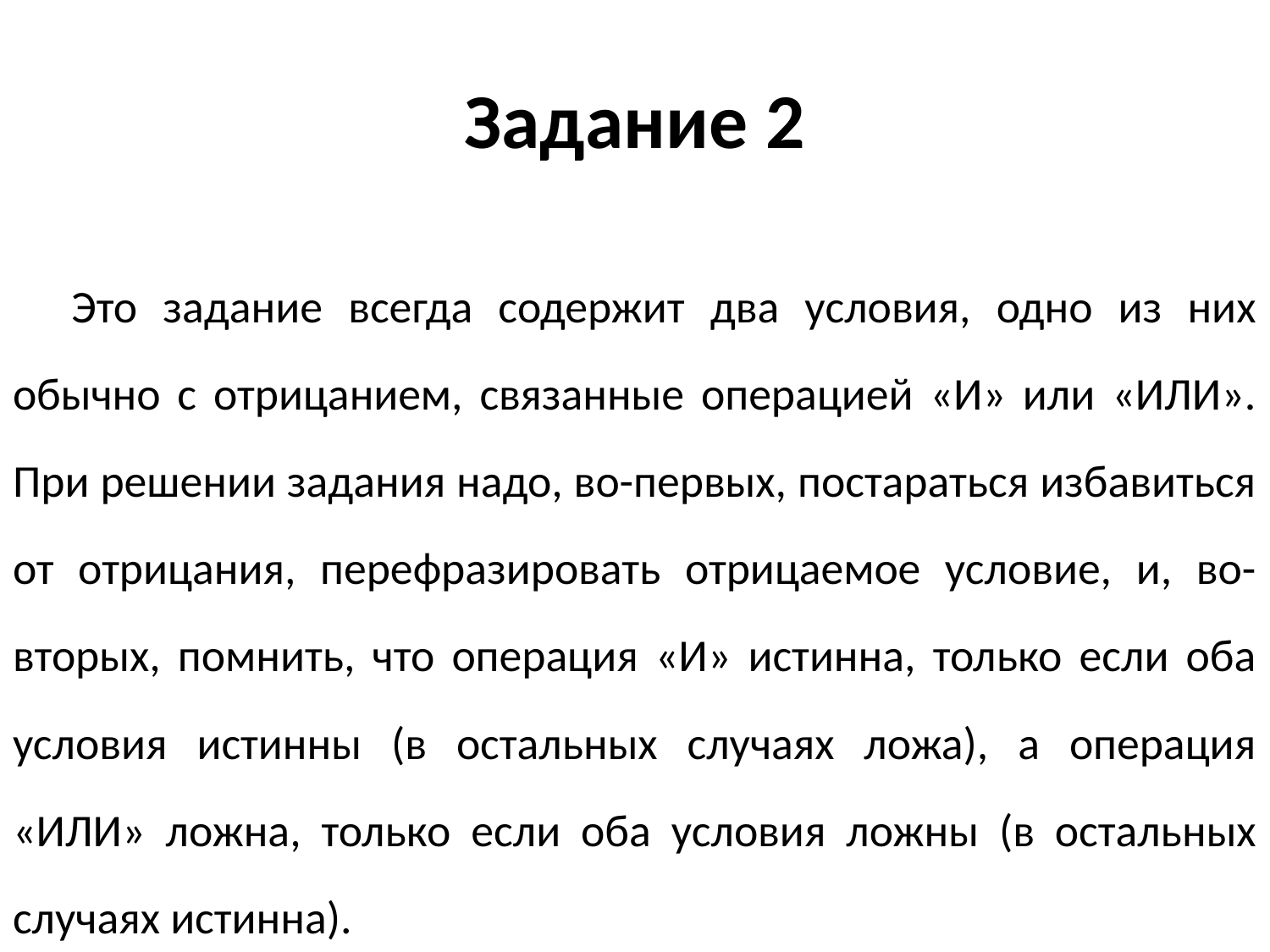

# Задание 2
Это задание всегда содержит два условия, одно из них обычно с отрицанием, связанные операцией «И» или «ИЛИ». При решении задания надо, во-первых, постараться избавиться от отрицания, перефразировать отрицаемое условие, и, во-вторых, помнить, что операция «И» истинна, только если оба условия истинны (в остальных случаях ложа), а операция «ИЛИ» ложна, только если оба условия ложны (в остальных случаях истинна).